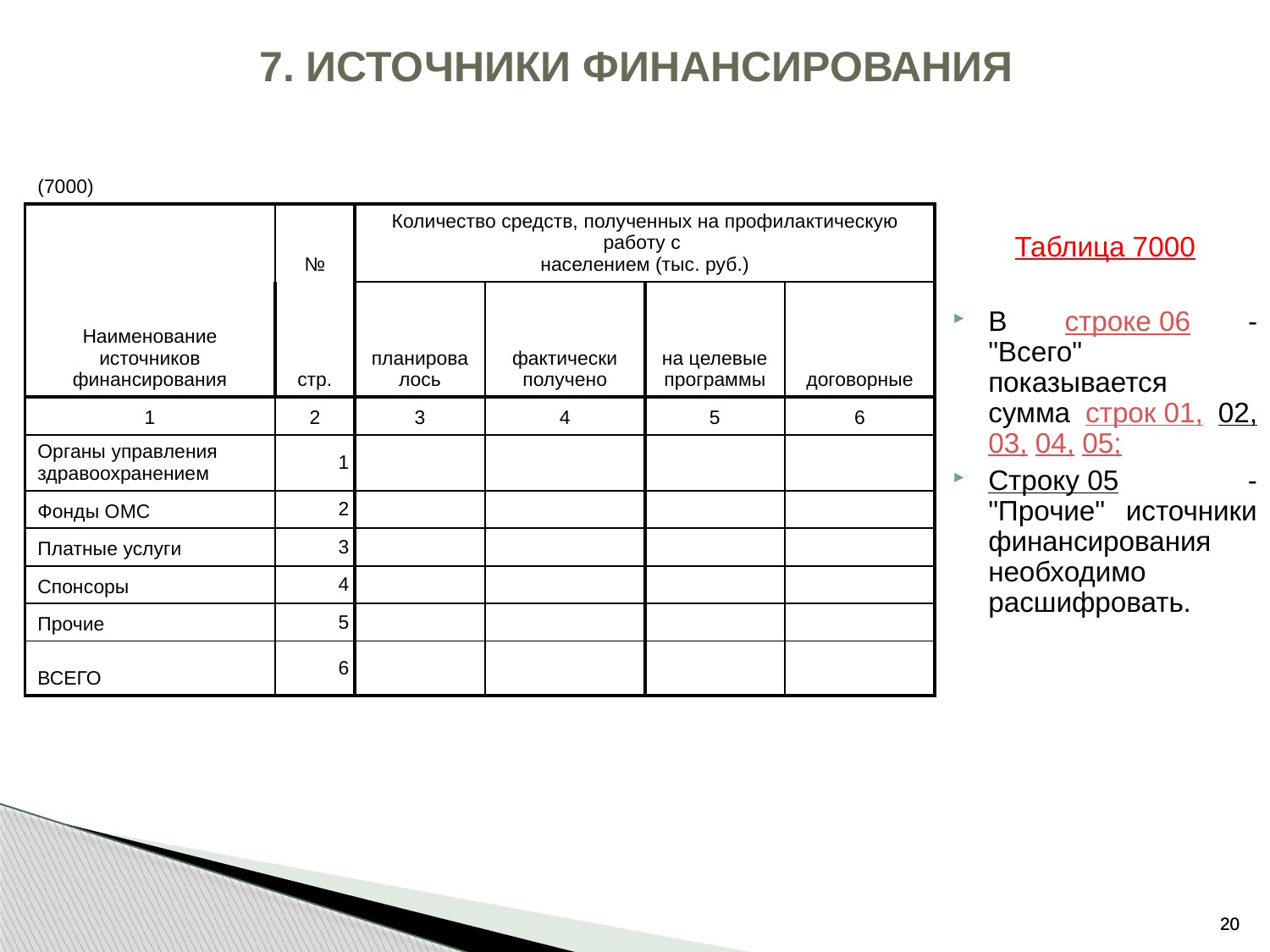

# 7. ИСТОЧНИКИ ФИНАНСИРОВАНИЯ
| (7000) |  |  |  |  |  |  |  |  |
| --- | --- | --- | --- | --- | --- | --- | --- | --- |
| Наименование источников финансирования | № | Количество средств, полученных на профилактическую работу с населением (тыс. руб.) |  |  |  |  |  |  |
|  | стр. | планировалось | фактически получено | на целевые программы |  |  | договорные |  |
| 1 | 2 | 3 | 4 | 5 |  |  | 6 |  |
| Органы управления здравоохранением | 1 |  |  |  |  |  |  |  |
| Фонды ОМС | 2 |  |  |  |  |  |  |  |
| Платные услуги | 3 |  |  |  |  |  |  |  |
| Спонсоры | 4 |  |  |  |  |  |  |  |
| Прочие | 5 |  |  |  |  |  |  |  |
| ВСЕГО | 6 |  |  |  |  |  |  |  |
Таблица 7000

В строке 06 - "Всего" показывается сумма строк 01, 02, 03, 04, 05;
Строку 05 - "Прочие" источники финансирования необходимо расшифровать.

20
20